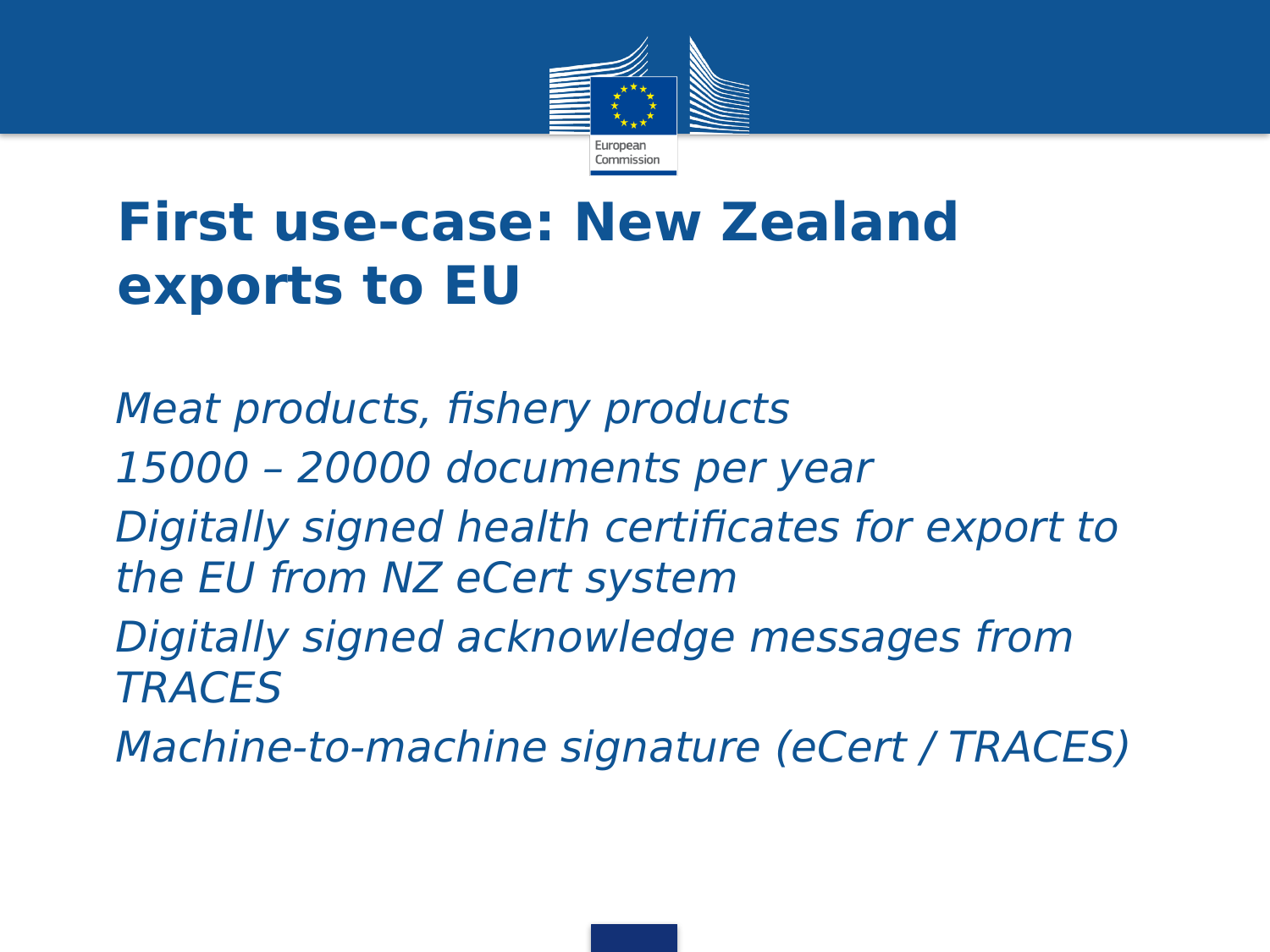

# First use-case: New Zealand exports to EU

Meat products, fishery products
15000 – 20000 documents per year
Digitally signed health certificates for export to the EU from NZ eCert system
Digitally signed acknowledge messages from TRACES
Machine-to-machine signature (eCert / TRACES)